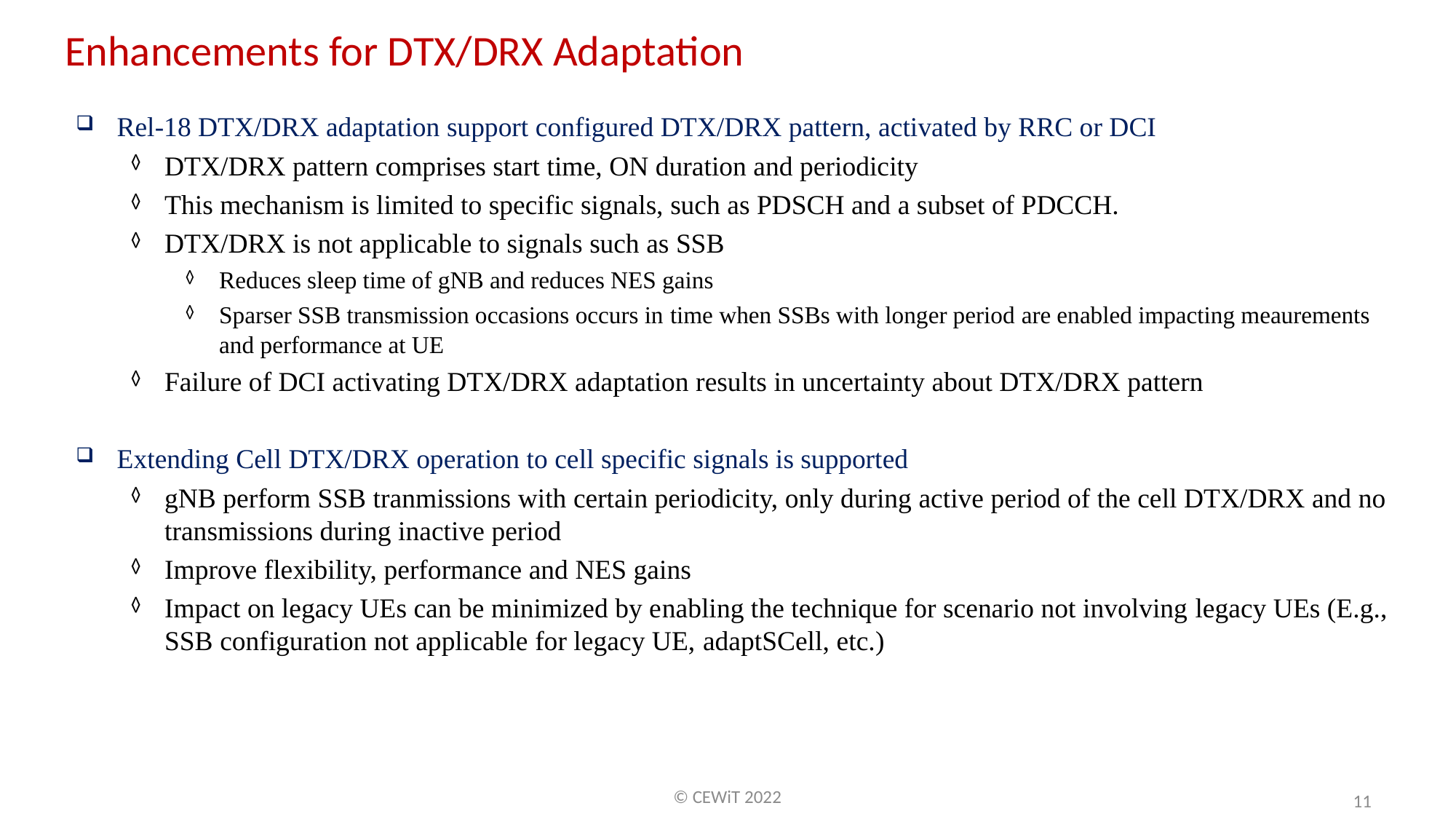

Enhancements for DTX/DRX Adaptation
Rel-18 DTX/DRX adaptation support configured DTX/DRX pattern, activated by RRC or DCI
DTX/DRX pattern comprises start time, ON duration and periodicity
This mechanism is limited to specific signals, such as PDSCH and a subset of PDCCH.
DTX/DRX is not applicable to signals such as SSB
Reduces sleep time of gNB and reduces NES gains
Sparser SSB transmission occasions occurs in time when SSBs with longer period are enabled impacting meaurements and performance at UE
Failure of DCI activating DTX/DRX adaptation results in uncertainty about DTX/DRX pattern

Extending Cell DTX/DRX operation to cell specific signals is supported
gNB perform SSB tranmissions with certain periodicity, only during active period of the cell DTX/DRX and no transmissions during inactive period
Improve flexibility, performance and NES gains
Impact on legacy UEs can be minimized by enabling the technique for scenario not involving legacy UEs (E.g., SSB configuration not applicable for legacy UE, adaptSCell, etc.)

© CEWiT 2022
11